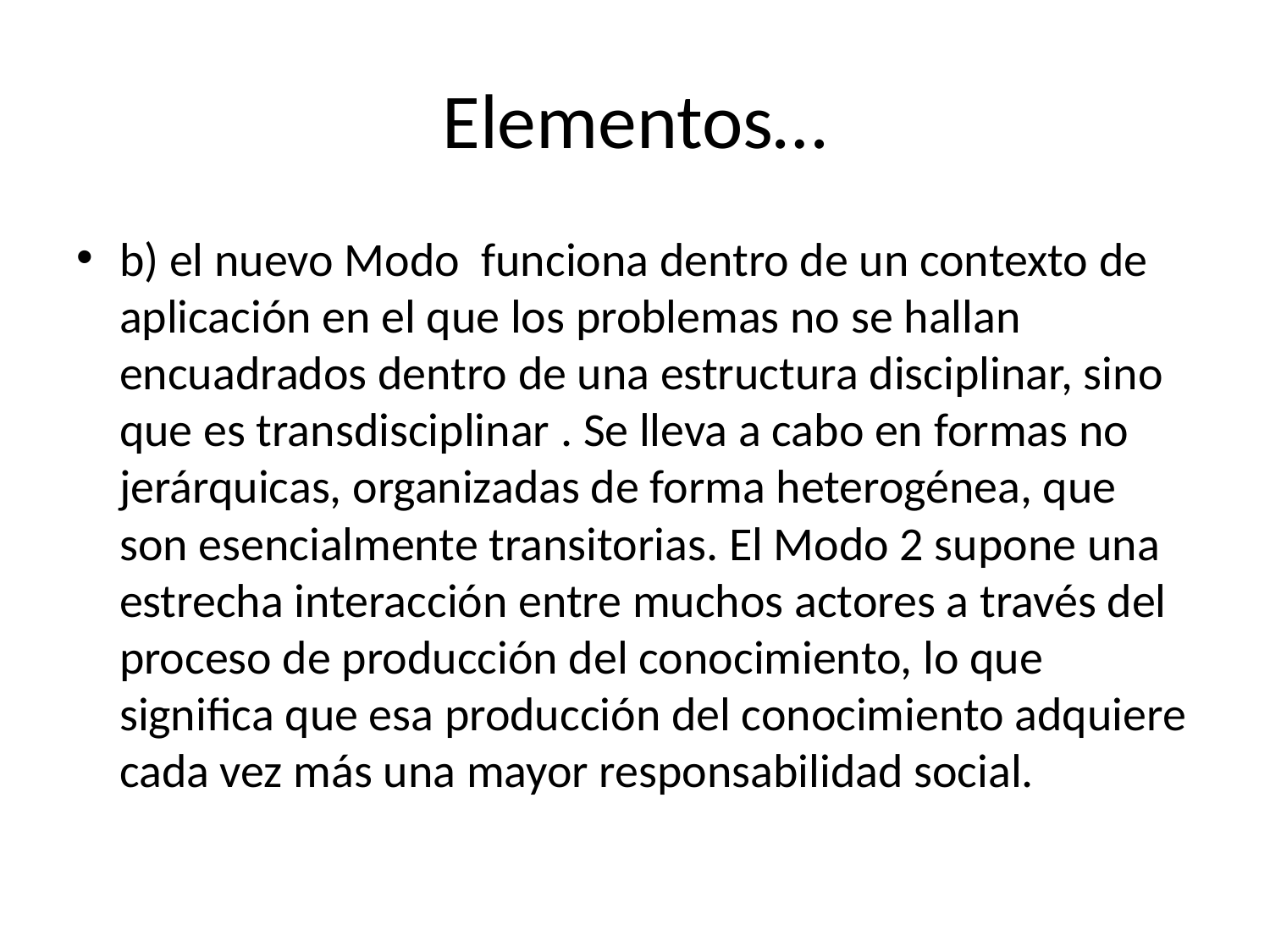

# Elementos…
b) el nuevo Modo  funciona dentro de un contexto de aplicación en el que los problemas no se hallan encuadrados dentro de una estructura disciplinar, sino que es transdisciplinar . Se lleva a cabo en formas no jerárquicas, organizadas de forma heterogénea, que son esencialmente transitorias. El Modo 2 supone una estrecha interacción entre muchos actores a través del proceso de producción del conocimiento, lo que significa que esa producción del conocimiento adquiere cada vez más una mayor responsabilidad social.